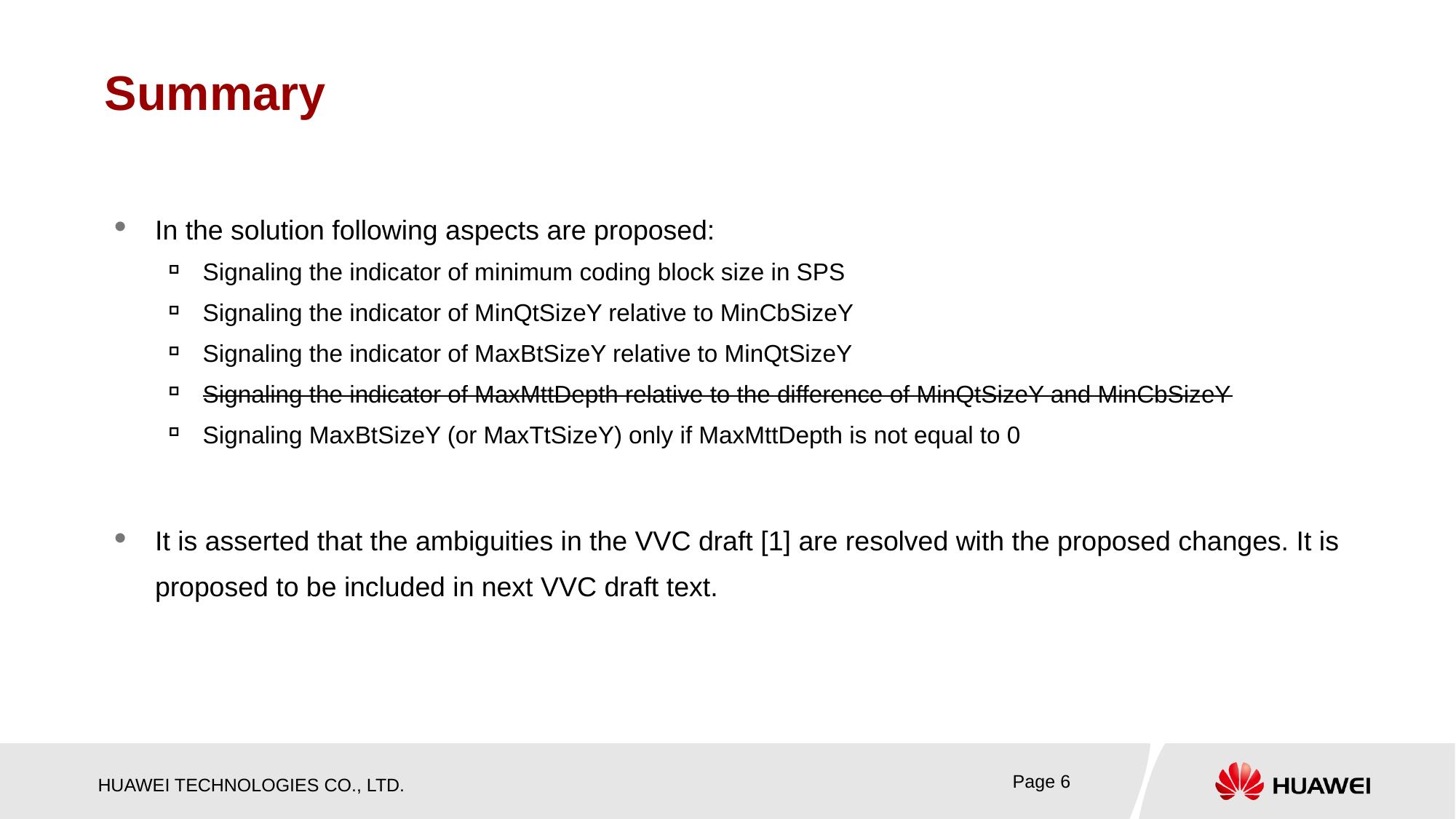

# Summary
In the solution following aspects are proposed:
Signaling the indicator of minimum coding block size in SPS
Signaling the indicator of MinQtSizeY relative to MinCbSizeY
Signaling the indicator of MaxBtSizeY relative to MinQtSizeY
Signaling the indicator of MaxMttDepth relative to the difference of MinQtSizeY and MinCbSizeY
Signaling MaxBtSizeY (or MaxTtSizeY) only if MaxMttDepth is not equal to 0

It is asserted that the ambiguities in the VVC draft [1] are resolved with the proposed changes. It is proposed to be included in next VVC draft text.